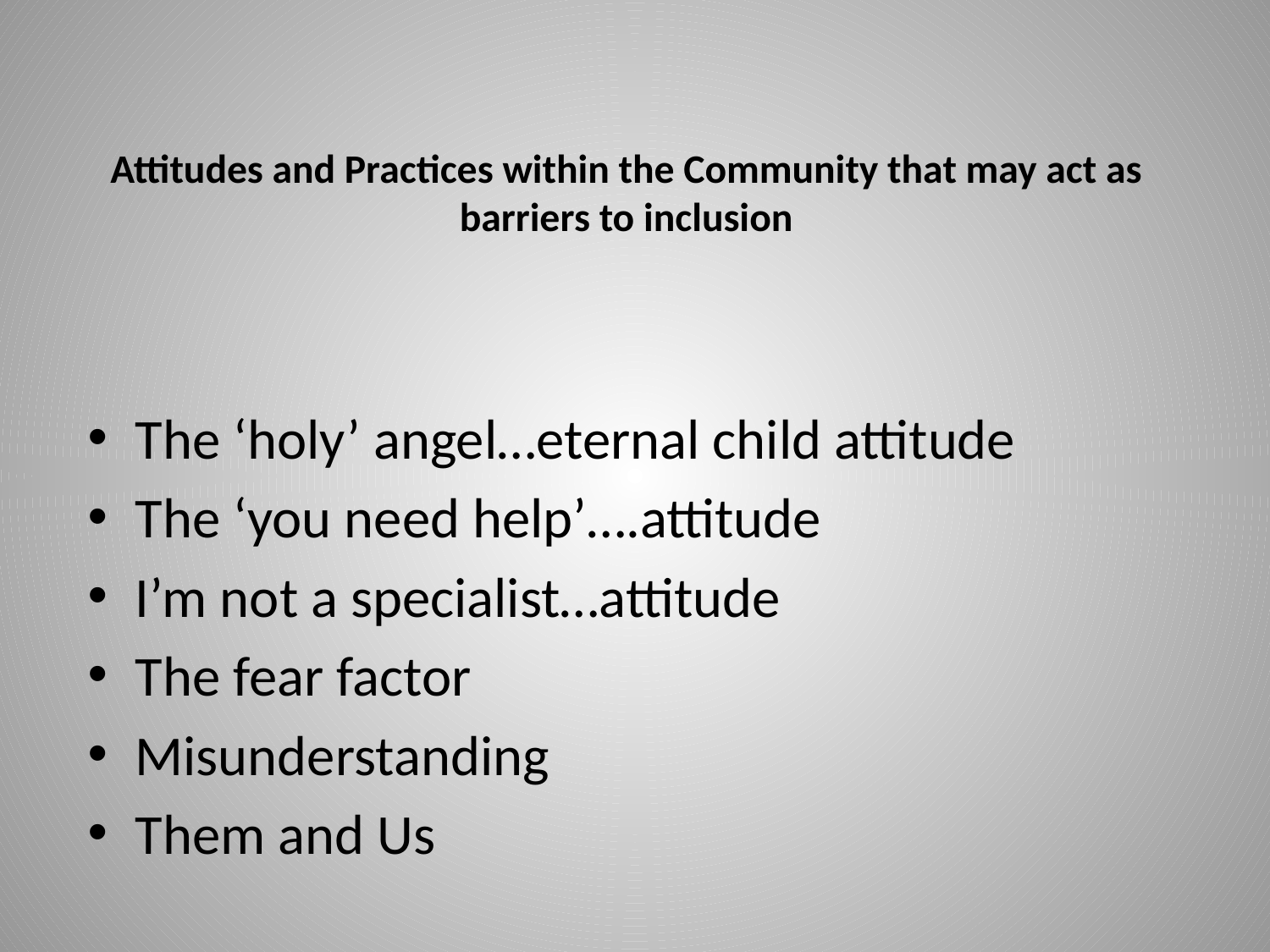

# Attitudes and Practices within the Community that may act as barriers to inclusion
The ‘holy’ angel…eternal child attitude
The ‘you need help’….attitude
I’m not a specialist…attitude
The fear factor
Misunderstanding
Them and Us